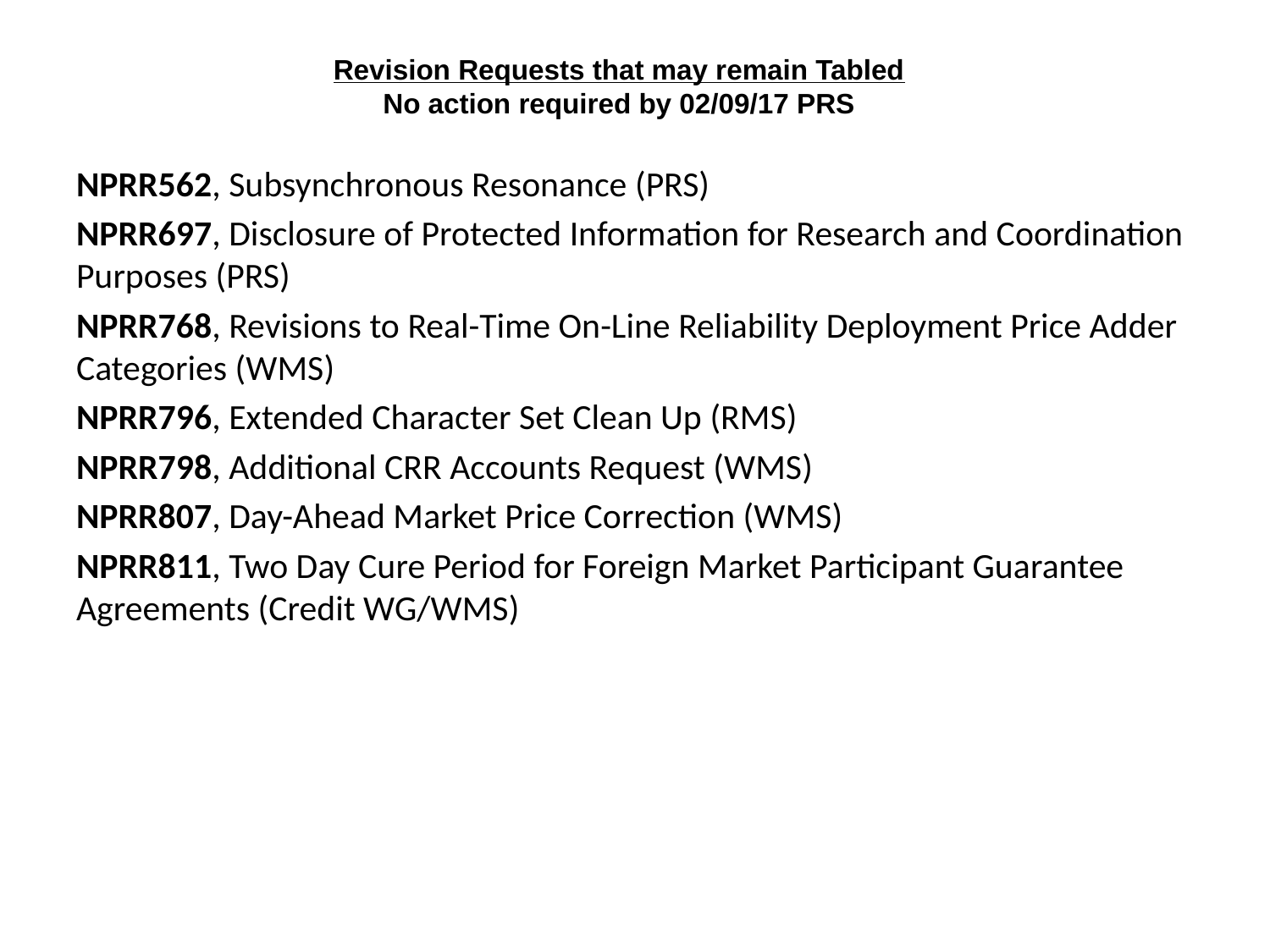

# Revision Requests that may remain Tabled No action required by 02/09/17 PRS

NPRR562, Subsynchronous Resonance (PRS)
NPRR697, Disclosure of Protected Information for Research and Coordination Purposes (PRS)
NPRR768, Revisions to Real-Time On-Line Reliability Deployment Price Adder Categories (WMS)
NPRR796, Extended Character Set Clean Up (RMS)
NPRR798, Additional CRR Accounts Request (WMS)
NPRR807, Day-Ahead Market Price Correction (WMS)
NPRR811, Two Day Cure Period for Foreign Market Participant Guarantee Agreements (Credit WG/WMS)